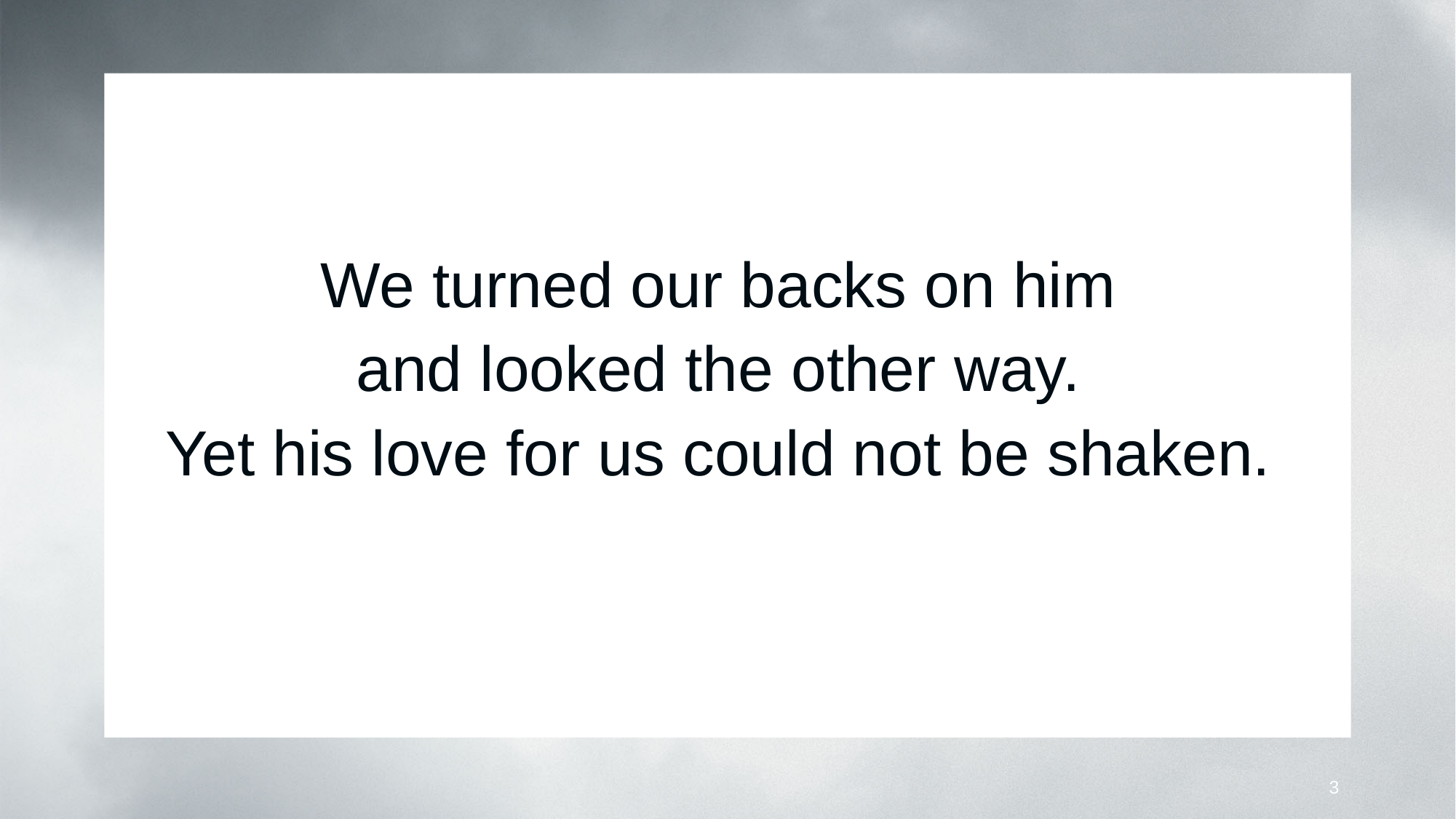

We turned our backs on him
and looked the other way.
Yet his love for us could not be shaken.
3